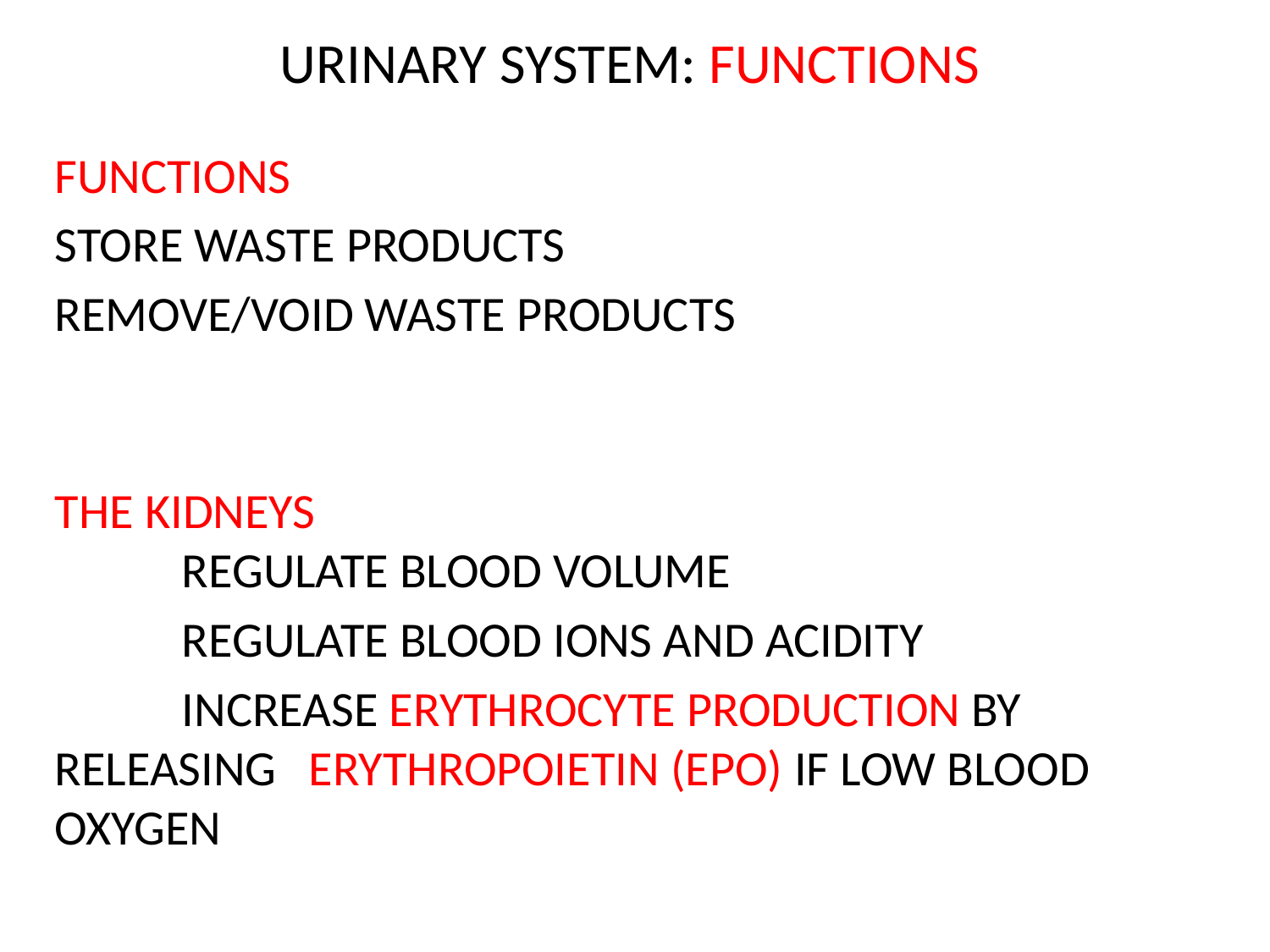

Urinary System: Functions
Functions
Store waste products
Remove/void waste products

The Kidneys                                                                        	Regulate blood volume
	Regulate blood ions and acidity
	Increase erythrocyte production by releasing	erythropoietin (EPO) if low blood oxygen